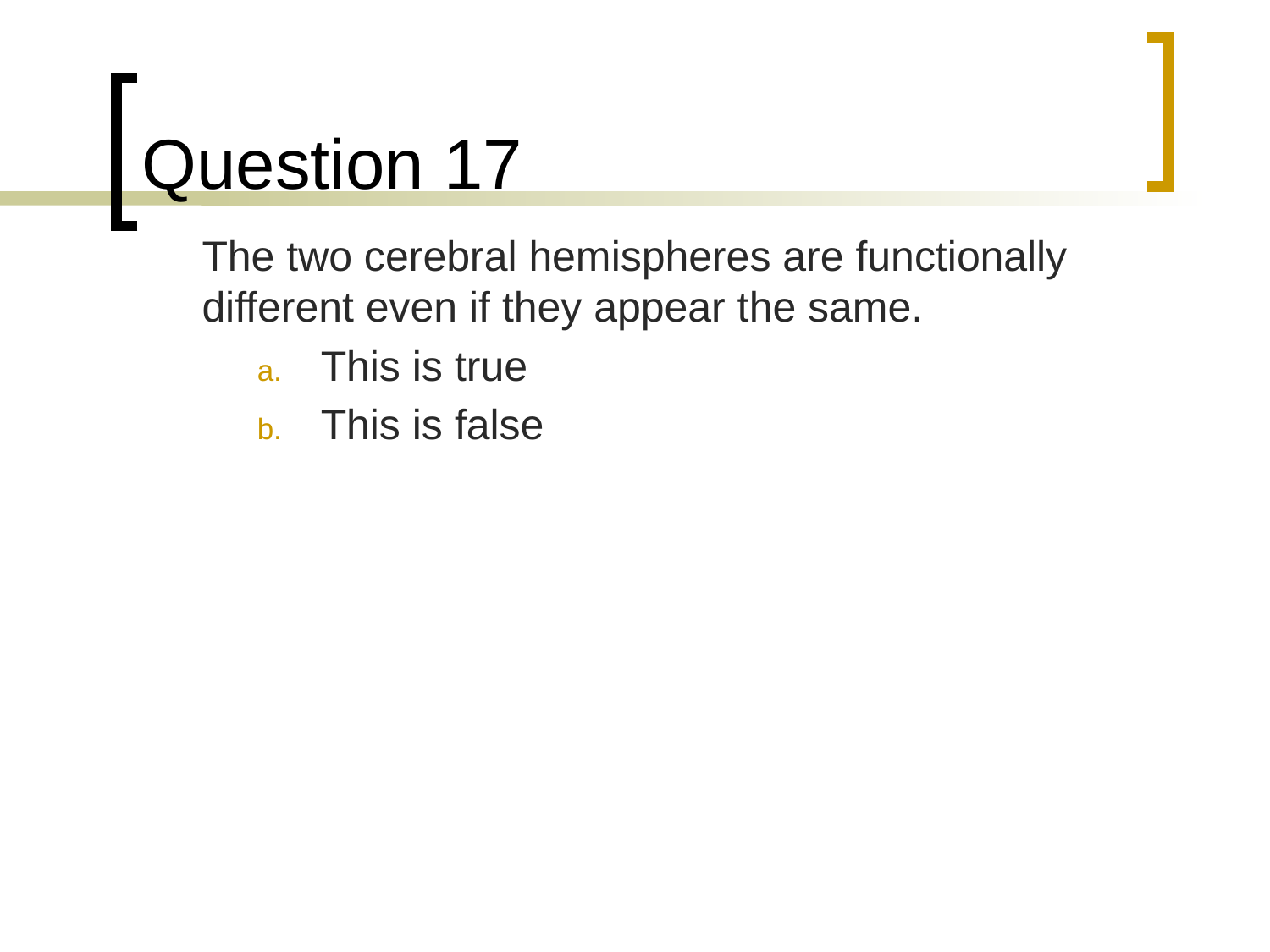

# Question 17
	The two cerebral hemispheres are functionally different even if they appear the same.
This is true
This is false